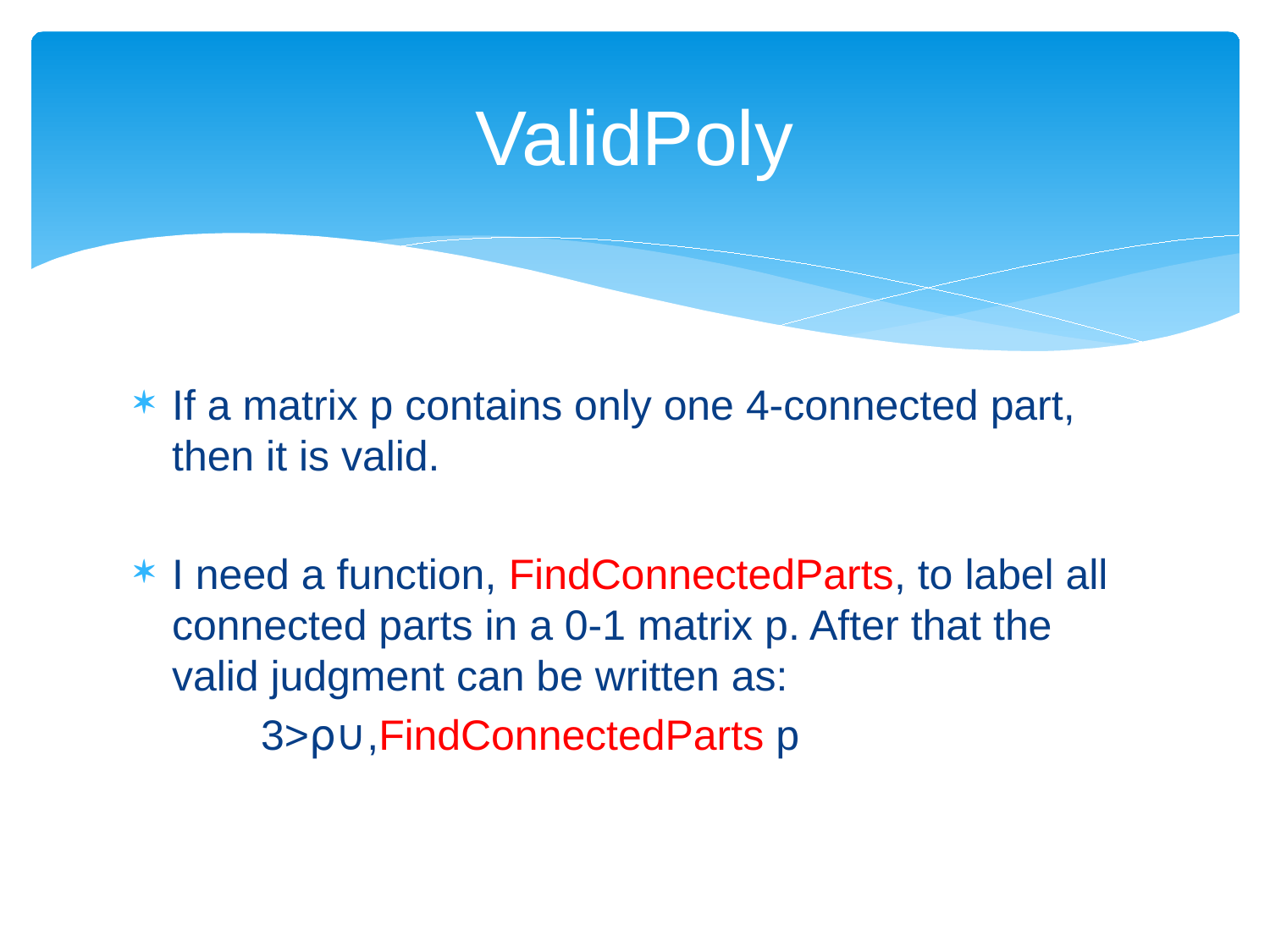

# ValidPoly
If a matrix p contains only one 4-connected part, then it is valid.

I need a function, FindConnectedParts, to label all connected parts in a 0-1 matrix p. After that the valid judgment can be written as:
	3>⍴∪,FindConnectedParts p